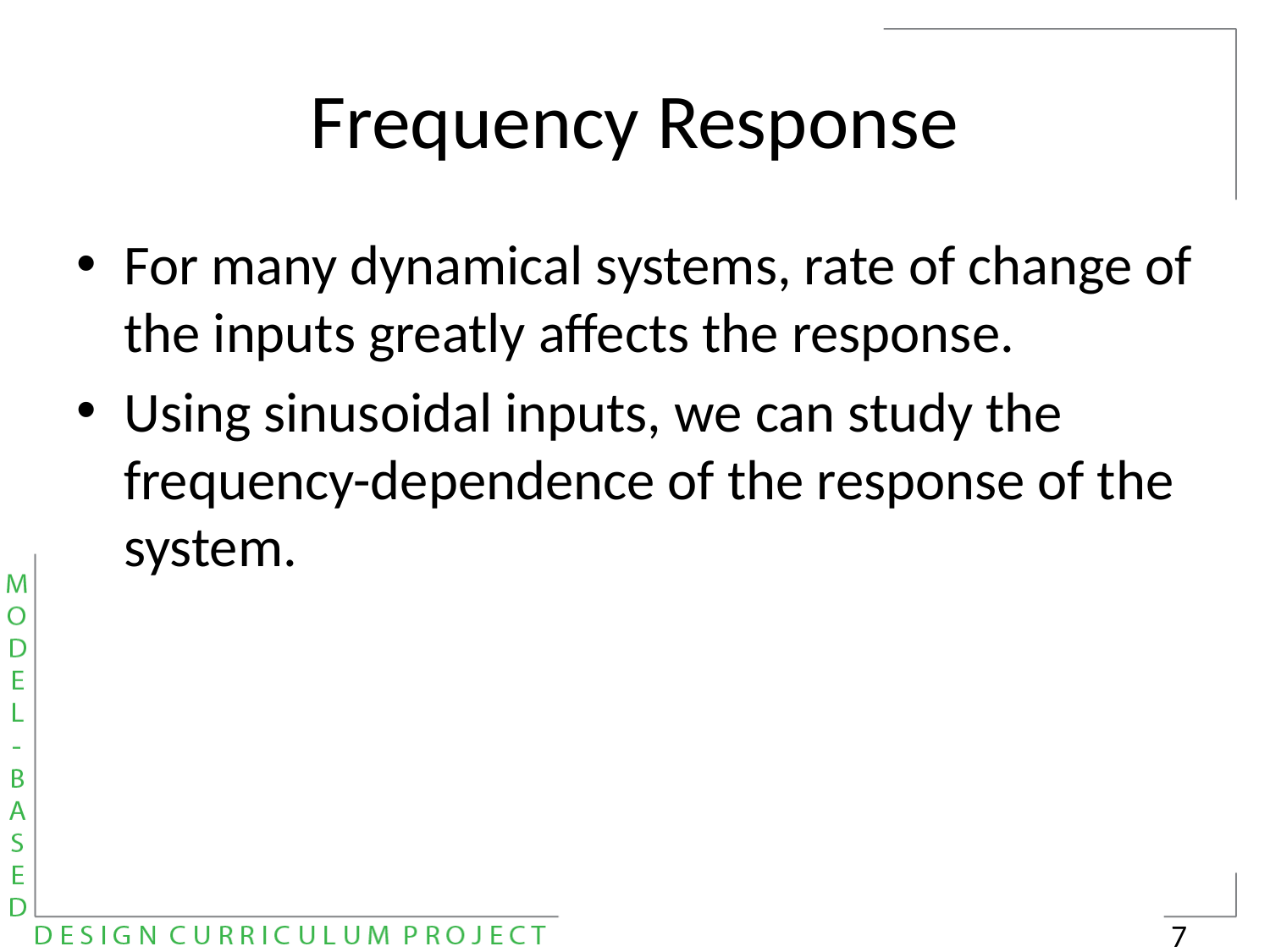

# Frequency Response
For many dynamical systems, rate of change of the inputs greatly affects the response.
Using sinusoidal inputs, we can study the frequency-dependence of the response of the system.